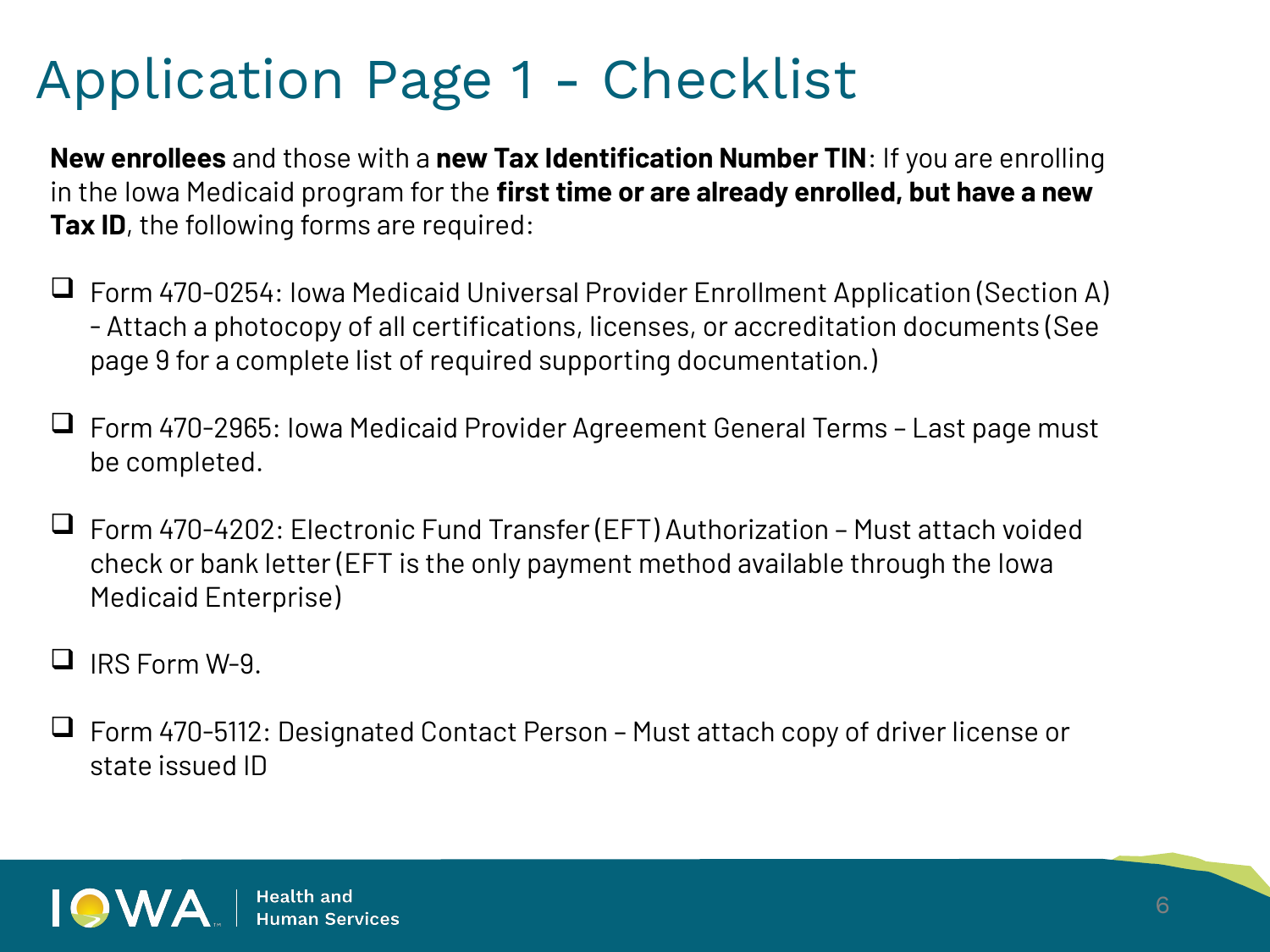

Application Page 1 - Checklist
New enrollees and those with a new Tax Identification Number TIN: If you are enrolling in the Iowa Medicaid program for the first time or are already enrolled, but have a new Tax ID, the following forms are required:

Form 470-0254: Iowa Medicaid Universal Provider Enrollment Application (Section A) - Attach a photocopy of all certifications, licenses, or accreditation documents (See page 9 for a complete list of required supporting documentation.)

Form 470-2965: Iowa Medicaid Provider Agreement General Terms – Last page must be completed.

Form 470-4202: Electronic Fund Transfer (EFT) Authorization – Must attach voided check or bank letter (EFT is the only payment method available through the Iowa Medicaid Enterprise)

IRS Form W-9.

Form 470-5112: Designated Contact Person – Must attach copy of driver license or state issued ID
6